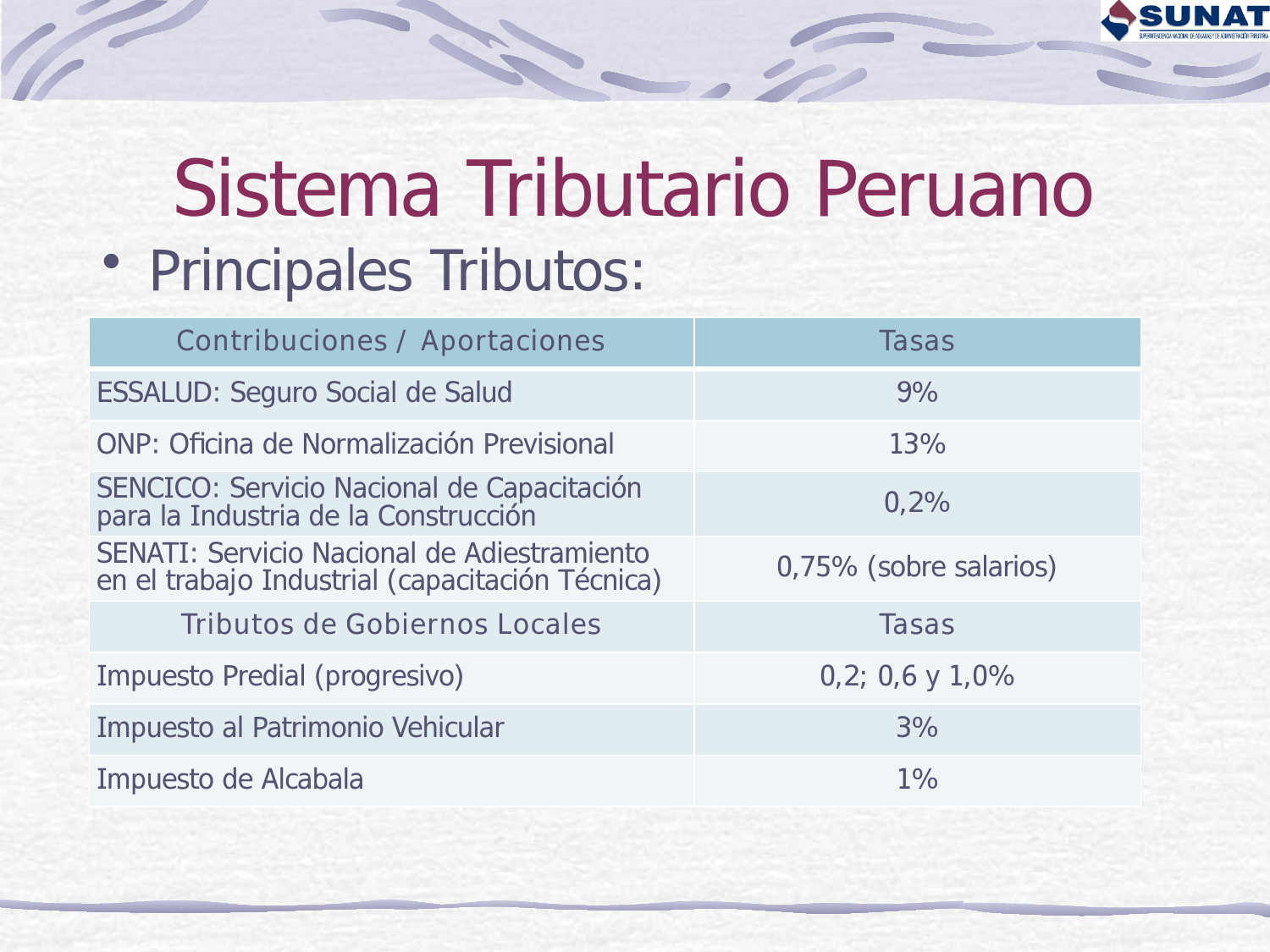

# Sistema Tributario Peruano
Principales Tributos:

| Contribuciones / Aportaciones | Tasas |
| --- | --- |
| ESSALUD: Seguro Social de Salud | 9% |
| ONP: Oficina de Normalización Previsional | 13% |
| SENCICO: Servicio Nacional de Capacitación para la Industria de la Construcción | 0,2% |
| SENATI: Servicio Nacional de Adiestramiento en el trabajo Industrial (capacitación Técnica) | 0,75% (sobre salarios) |
| Tributos de Gobiernos Locales | Tasas |
| Impuesto Predial (progresivo) | 0,2; 0,6 y 1,0% |
| Impuesto al Patrimonio Vehicular | 3% |
| Impuesto de Alcabala | 1% |